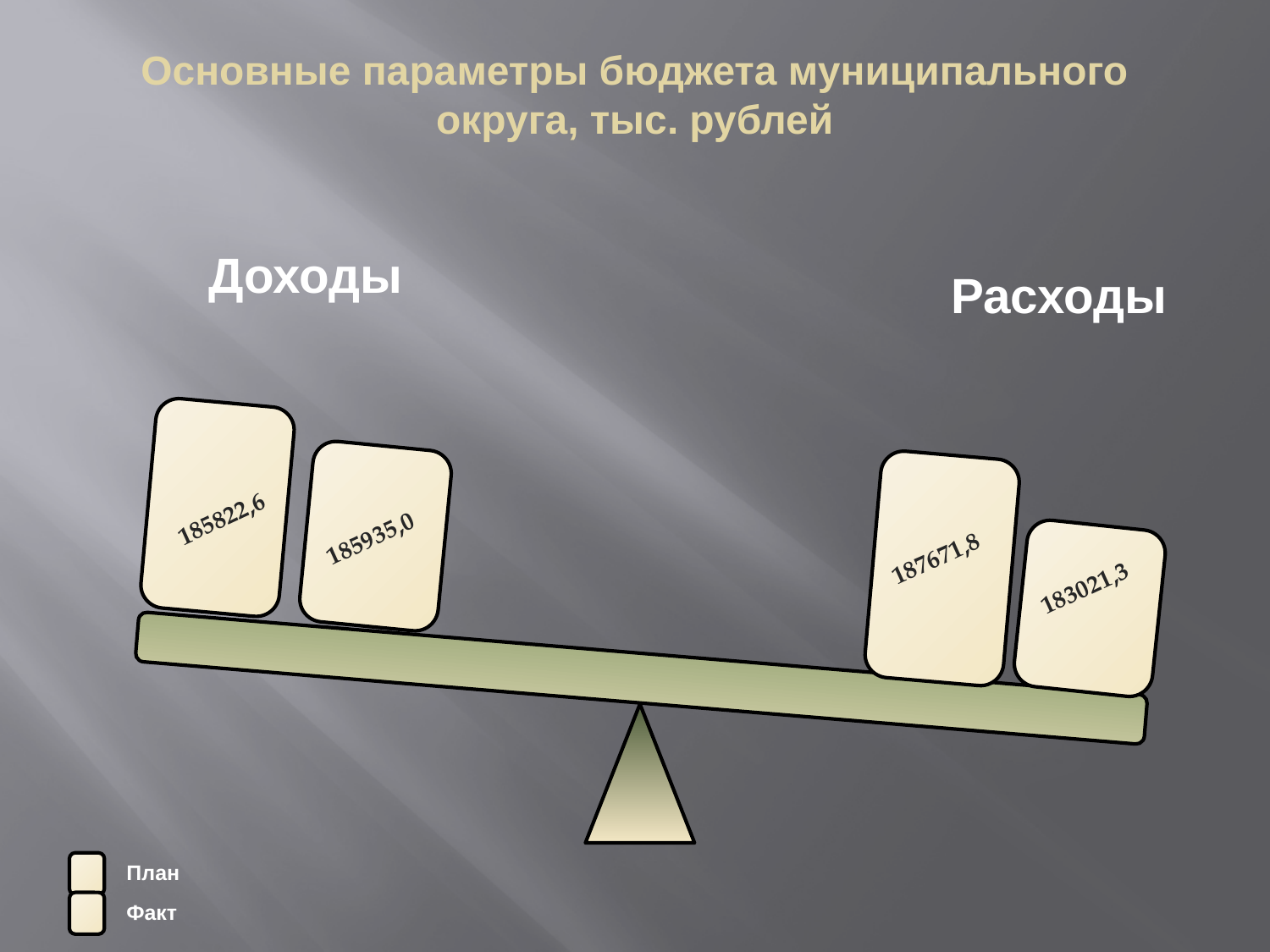

# Основные параметры бюджета муниципального округа, тыс. рублей
Доходы
Расходы

185822,6
185935,0

187671,8
183021,3

План

Факт